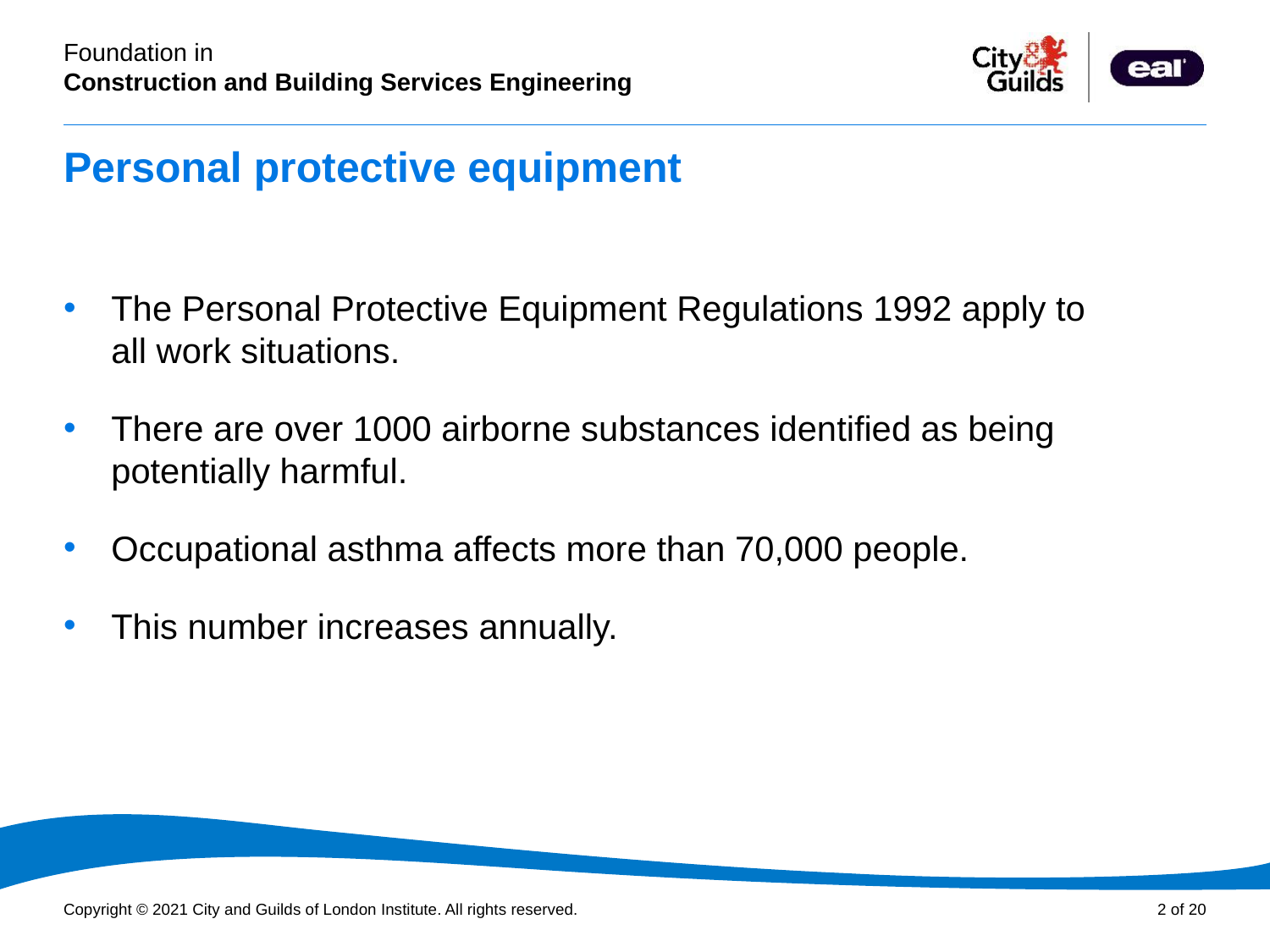

# Personal protective equipment
The Personal Protective Equipment Regulations 1992 apply to all work situations.
There are over 1000 airborne substances identified as being potentially harmful.
Occupational asthma affects more than 70,000 people.
This number increases annually.